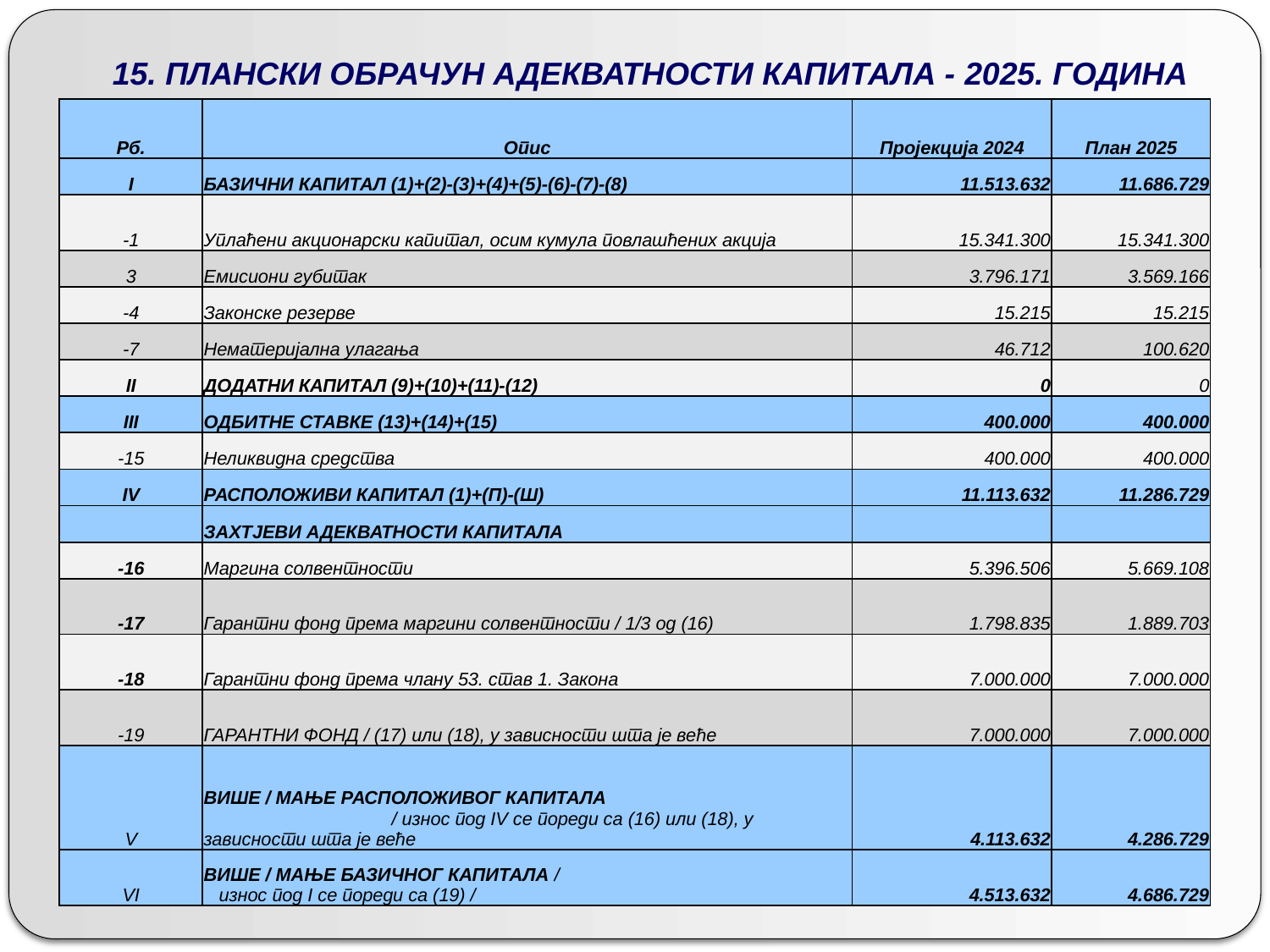

# 15. ПЛАНСКИ ОБРАЧУН АДЕКВАТНОСТИ КАПИТАЛА - 2025. ГОДИНА
| Рб. | Опис | Пројекција 2024 | План 2025 |
| --- | --- | --- | --- |
| I | БАЗИЧНИ КАПИТАЛ (1)+(2)-(3)+(4)+(5)-(6)-(7)-(8) | 11.513.632 | 11.686.729 |
| -1 | Уплаћени акционарски капитал, осим кумула повлашћених акција | 15.341.300 | 15.341.300 |
| 3 | Емисиони губитак | 3.796.171 | 3.569.166 |
| -4 | Законске резерве | 15.215 | 15.215 |
| -7 | Нематеријална улагања | 46.712 | 100.620 |
| II | ДОДАТНИ КАПИТАЛ (9)+(10)+(11)-(12) | 0 | 0 |
| III | ОДБИТНЕ СТАВКЕ (13)+(14)+(15) | 400.000 | 400.000 |
| -15 | Неликвидна средства | 400.000 | 400.000 |
| IV | РАСПОЛОЖИВИ КАПИТАЛ (1)+(П)-(Ш) | 11.113.632 | 11.286.729 |
|  | ЗАХТЈЕВИ АДЕКВАТНОСТИ КАПИТАЛА |  |  |
| -16 | Маргина солвентности | 5.396.506 | 5.669.108 |
| -17 | Гарантни фонд према маргини солвентности / 1/3 од (16) | 1.798.835 | 1.889.703 |
| -18 | Гарантни фонд према члану 53. став 1. Закона | 7.000.000 | 7.000.000 |
| -19 | ГАРАНТНИ ФОНД / (17) или (18), у зависности шта је веће | 7.000.000 | 7.000.000 |
| V | ВИШЕ / МАЊЕ РАСПОЛОЖИВОГ КАПИТАЛА / износ под IV се пореди са (16) или (18), у зависности шта је веће | 4.113.632 | 4.286.729 |
| VI | ВИШЕ / МАЊЕ БАЗИЧНОГ КАПИТАЛА / износ под I се пореди са (19) / | 4.513.632 | 4.686.729 |